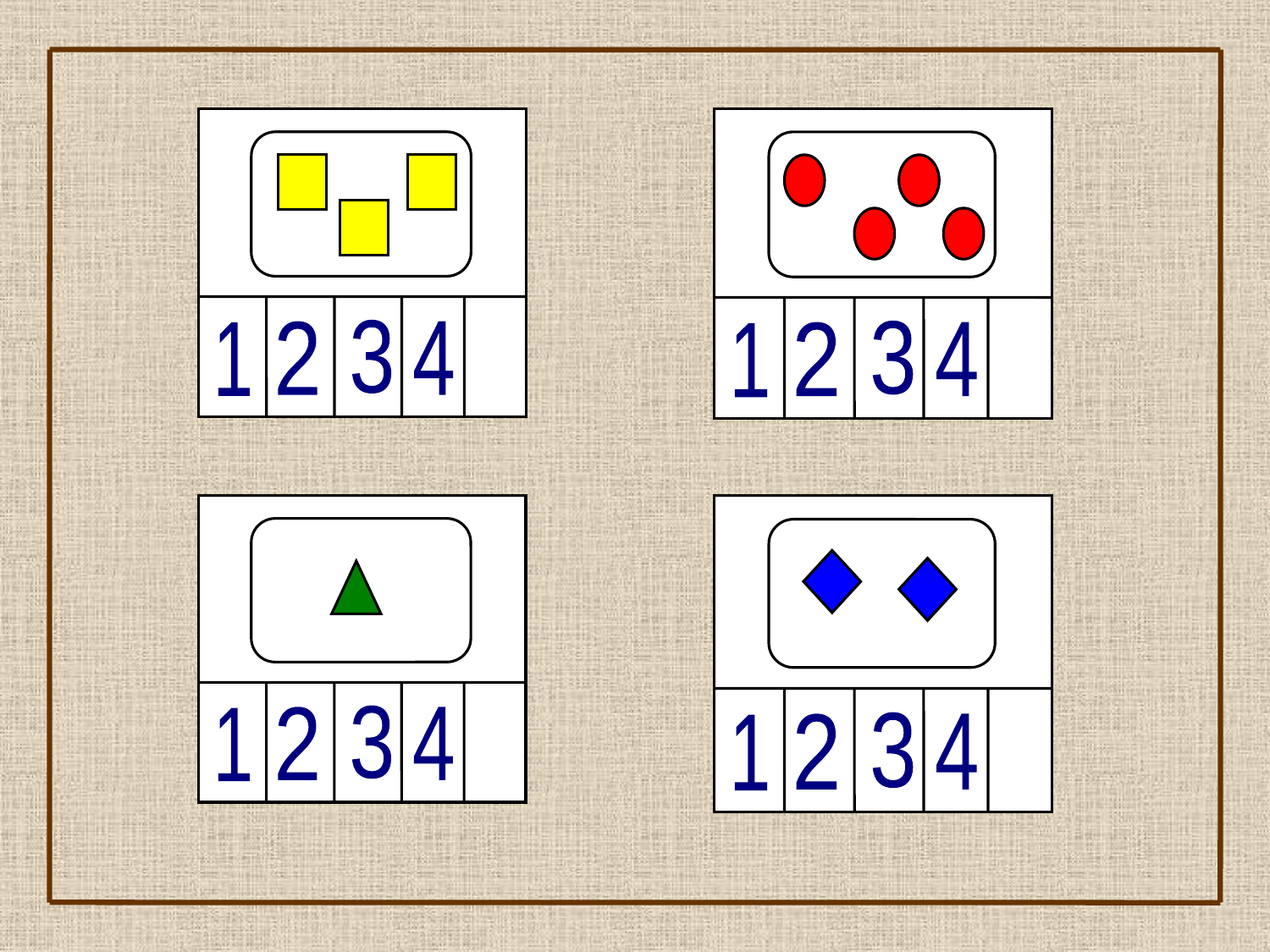

3
2
4
1

3
2
4
1

3
2
4
1

3
2
4
1